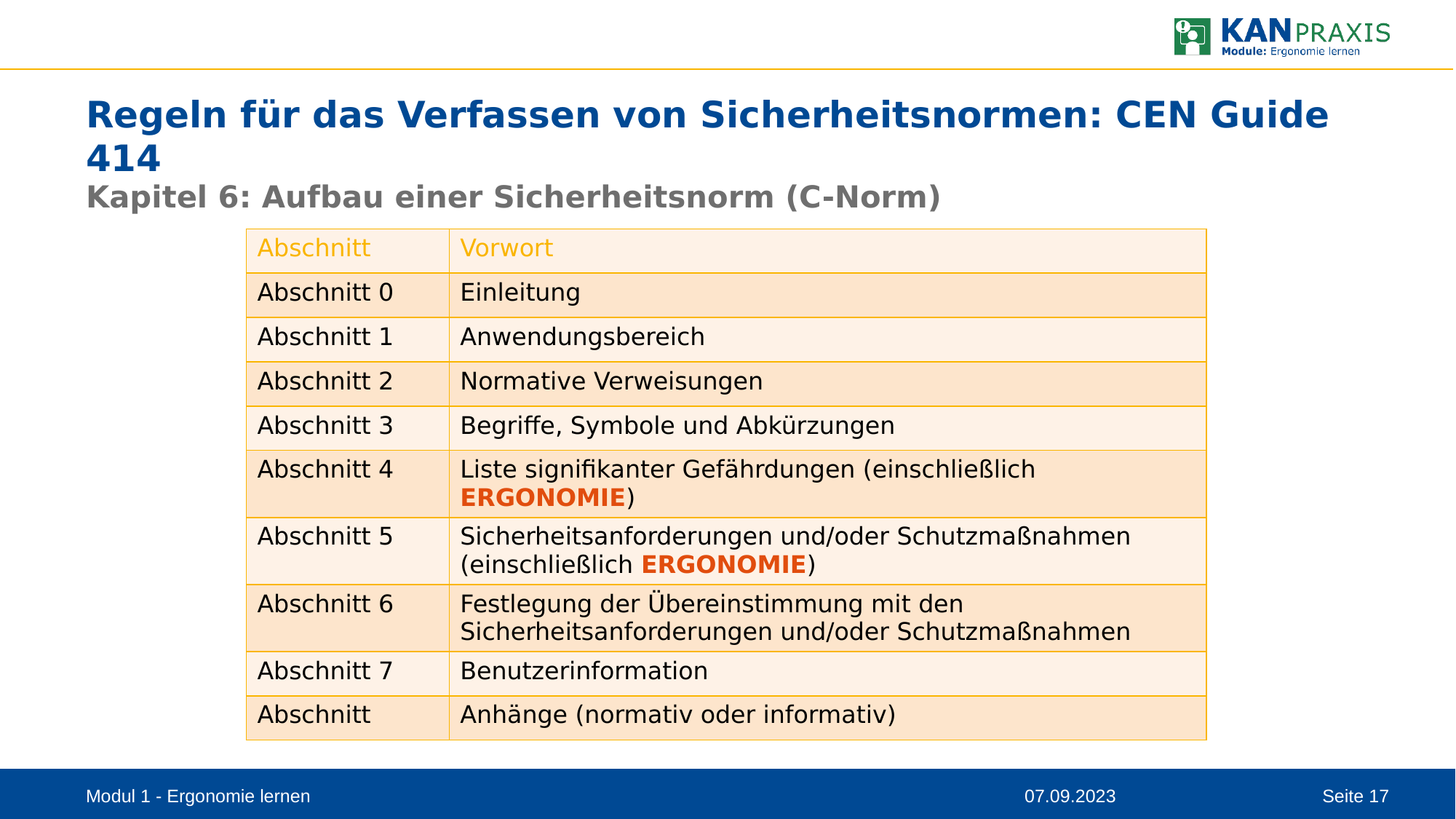

# Regeln für das Verfassen von Sicherheitsnormen: CEN Guide 414
Kapitel 6: Aufbau einer Sicherheitsnorm (C-Norm)

| Abschnitt | Vorwort |
| --- | --- |
| Abschnitt 0 | Einleitung |
| Abschnitt 1 | Anwendungsbereich |
| Abschnitt 2 | Normative Verweisungen |
| Abschnitt 3 | Begriffe, Symbole und Abkürzungen |
| Abschnitt 4 | Liste signifikanter Gefährdungen (einschließlich ERGONOMIE) |
| Abschnitt 5 | Sicherheitsanforderungen und/oder Schutzmaßnahmen (einschließlich ERGONOMIE) |
| Abschnitt 6 | Festlegung der Übereinstimmung mit den Sicherheitsanforderungen und/oder Schutzmaßnahmen |
| Abschnitt 7 | Benutzerinformation |
| Abschnitt | Anhänge (normativ oder informativ) |
Modul 1 - Ergonomie lernen
07.09.2023
Seite 17